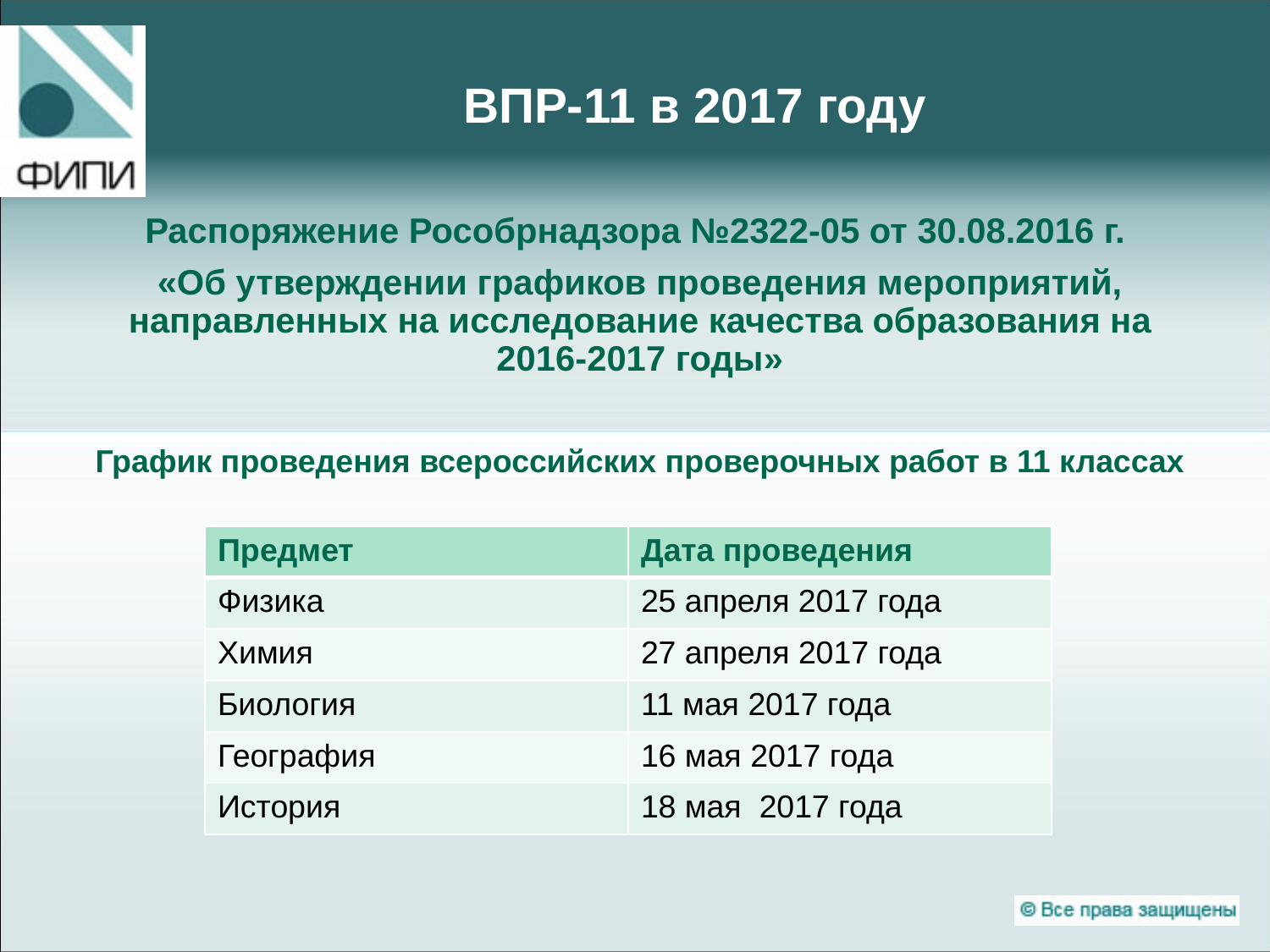

# ВПР-11 в 2017 году
Распоряжение Рособрнадзора №2322-05 от 30.08.2016 г.
«Об утверждении графиков проведения мероприятий, направленных на исследование качества образования на 2016-2017 годы»

График проведения всероссийских проверочных работ в 11 классах

| Предмет | Дата проведения |
| --- | --- |
| Физика | 25 апреля 2017 года |
| Химия | 27 апреля 2017 года |
| Биология | 11 мая 2017 года |
| География | 16 мая 2017 года |
| История | 18 мая 2017 года |